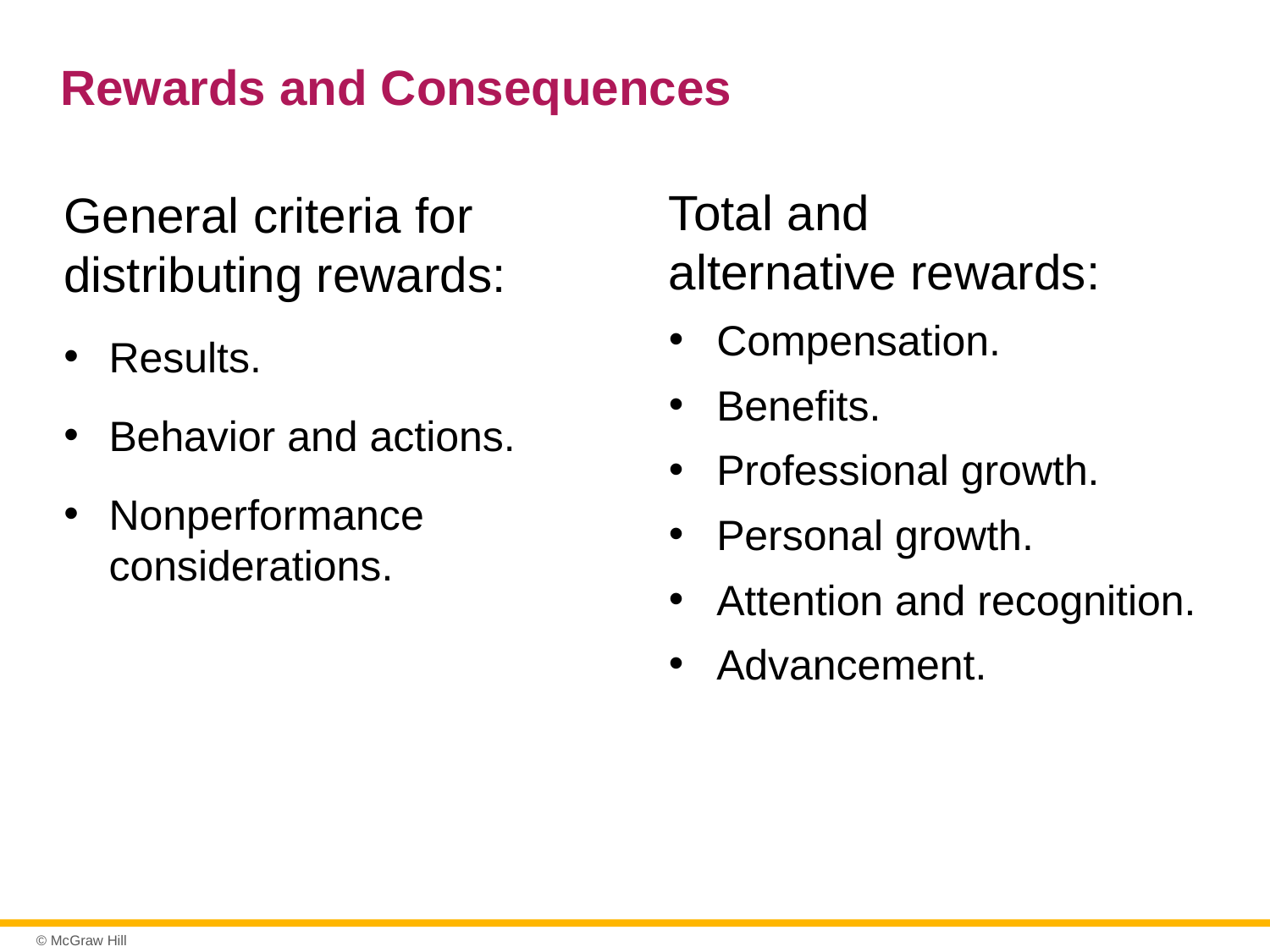

# Rewards and Consequences
Total and
alternative rewards:
Compensation.
Benefits.
Professional growth.
Personal growth.
Attention and recognition.
Advancement.
General criteria for distributing rewards:
Results.
Behavior and actions.
Nonperformance considerations.